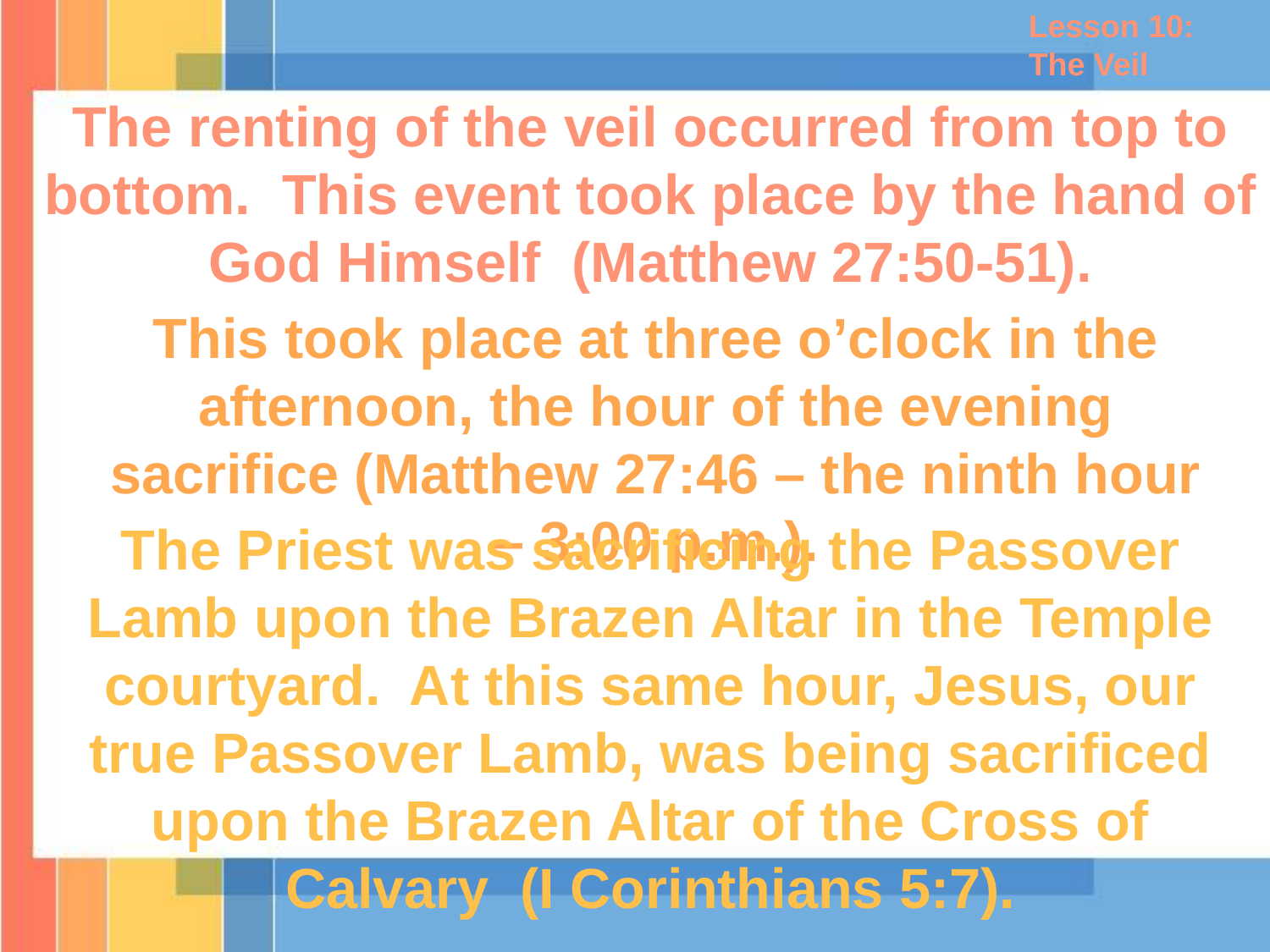

Lesson 10: The Veil
The renting of the veil occurred from top to bottom.  This event took place by the hand of God Himself  (Matthew 27:50-51).
This took place at three o’clock in the afternoon, the hour of the evening sacrifice (Matthew 27:46 – the ninth hour – 3:00 p.m.).
The Priest was sacrificing the Passover Lamb upon the Brazen Altar in the Temple courtyard.  At this same hour, Jesus, our true Passover Lamb, was being sacrificed upon the Brazen Altar of the Cross of Calvary  (I Corinthians 5:7).